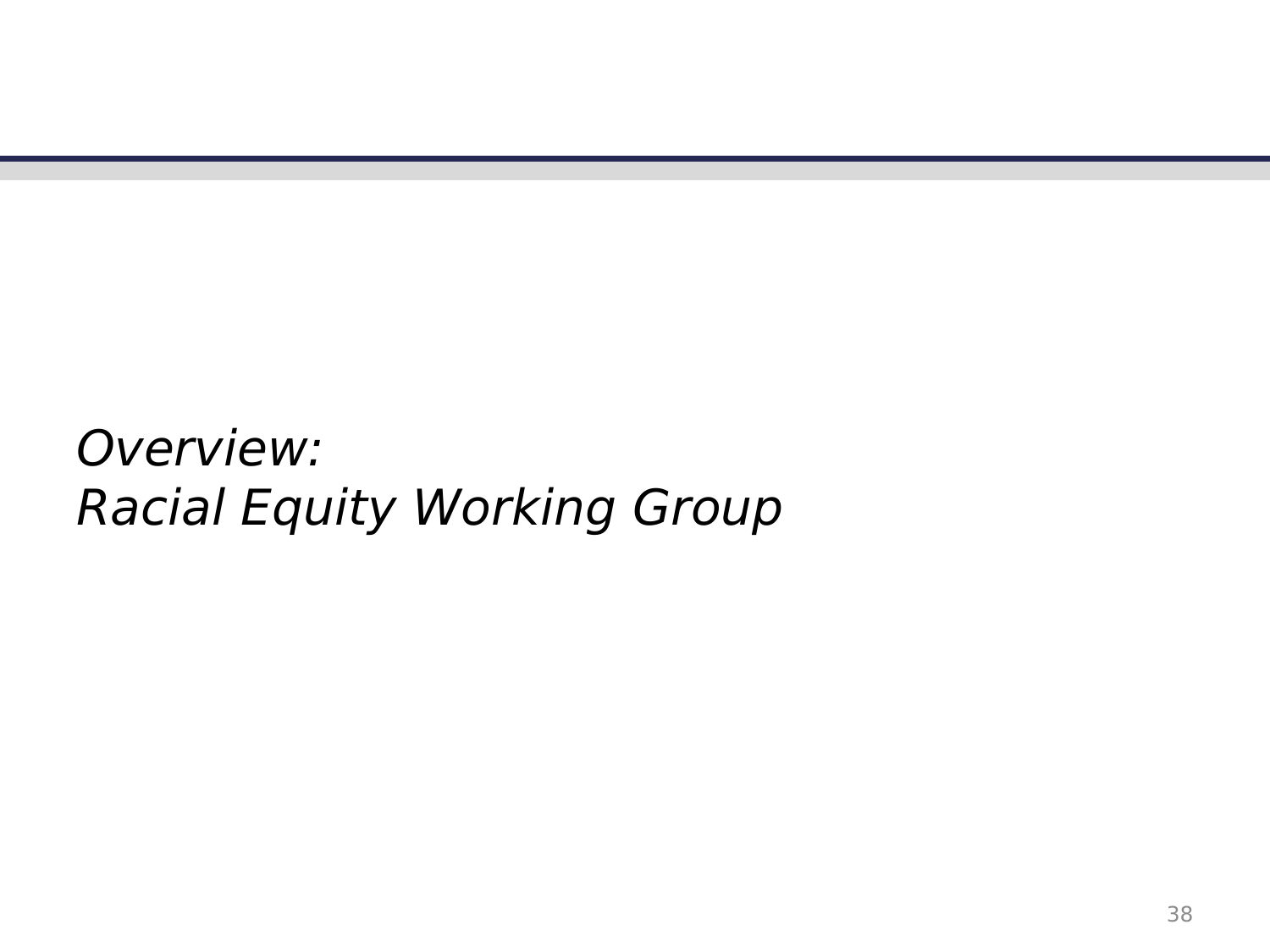

# Overview: Racial Equity Working Group
38